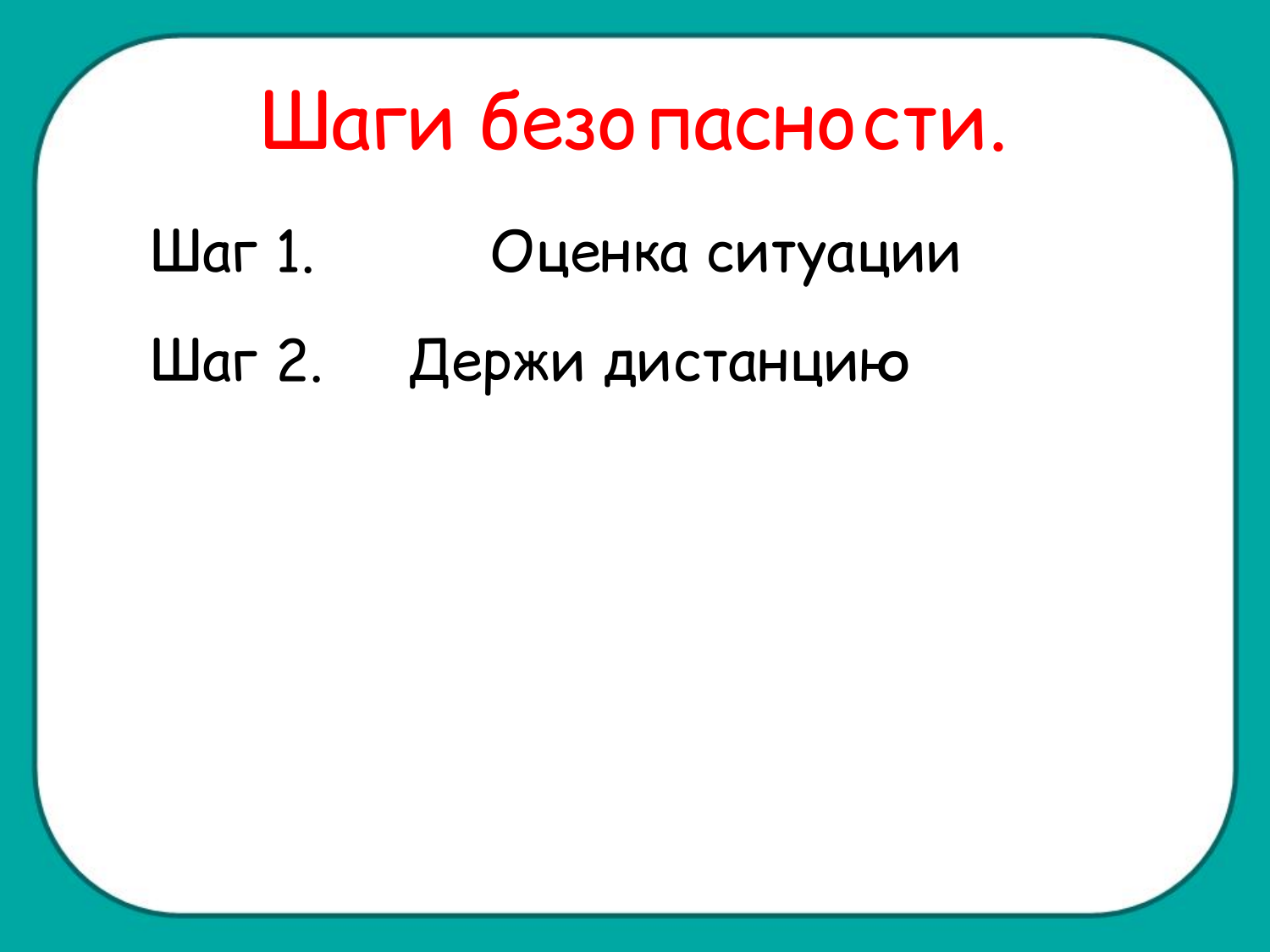

# Шаги безопасности.
Шаг 1.    	Оценка ситуации
Шаг 2.     Держи дистанцию